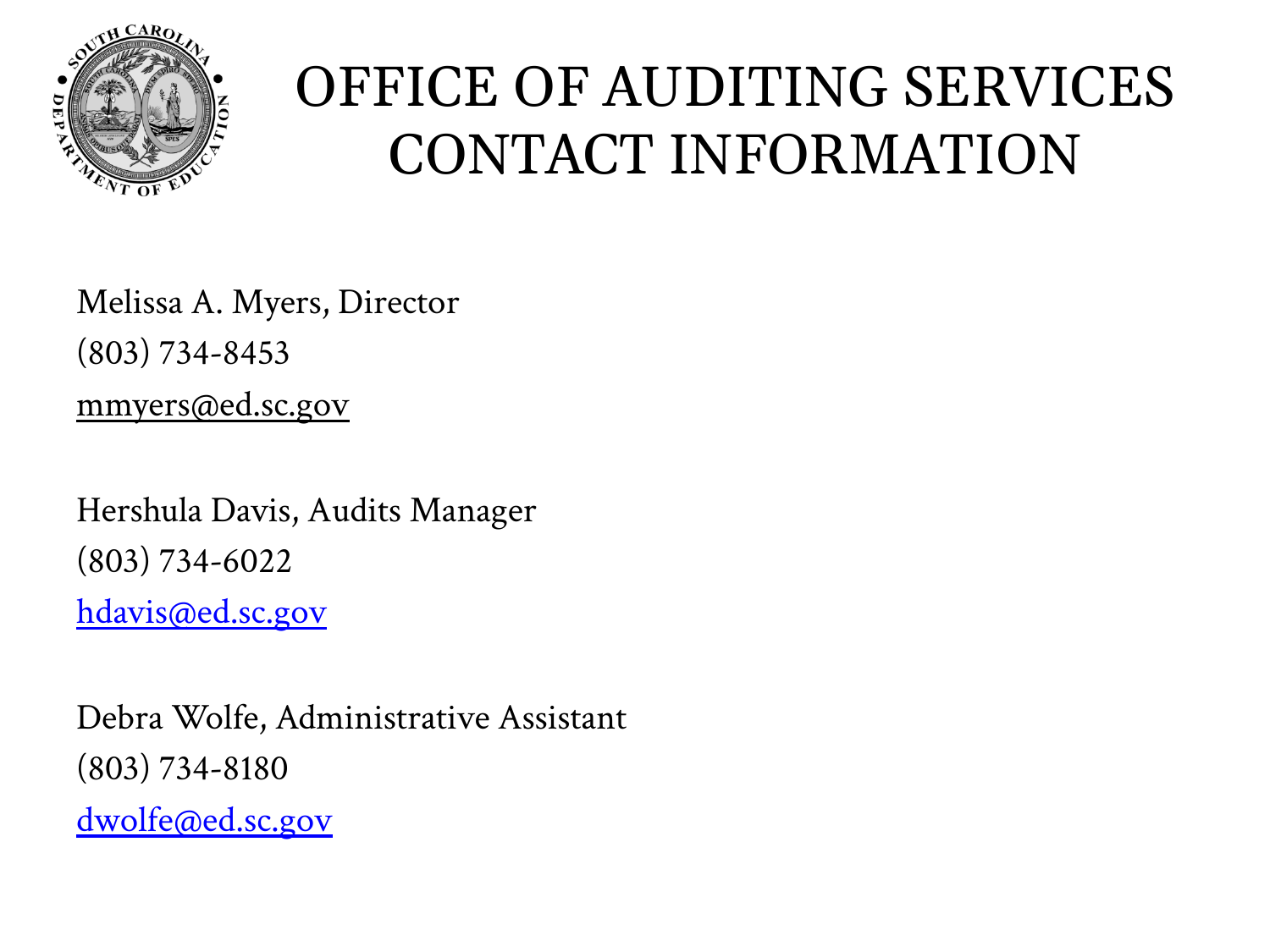

# OFFICE OF AUDITING SERVICES CONTACT INFORMATION

Melissa A. Myers, Director
(803) 734-8453
mmyers@ed.sc.gov

Hershula Davis, Audits Manager
(803) 734-6022
hdavis@ed.sc.gov

Debra Wolfe, Administrative Assistant
(803) 734-8180
dwolfe@ed.sc.gov